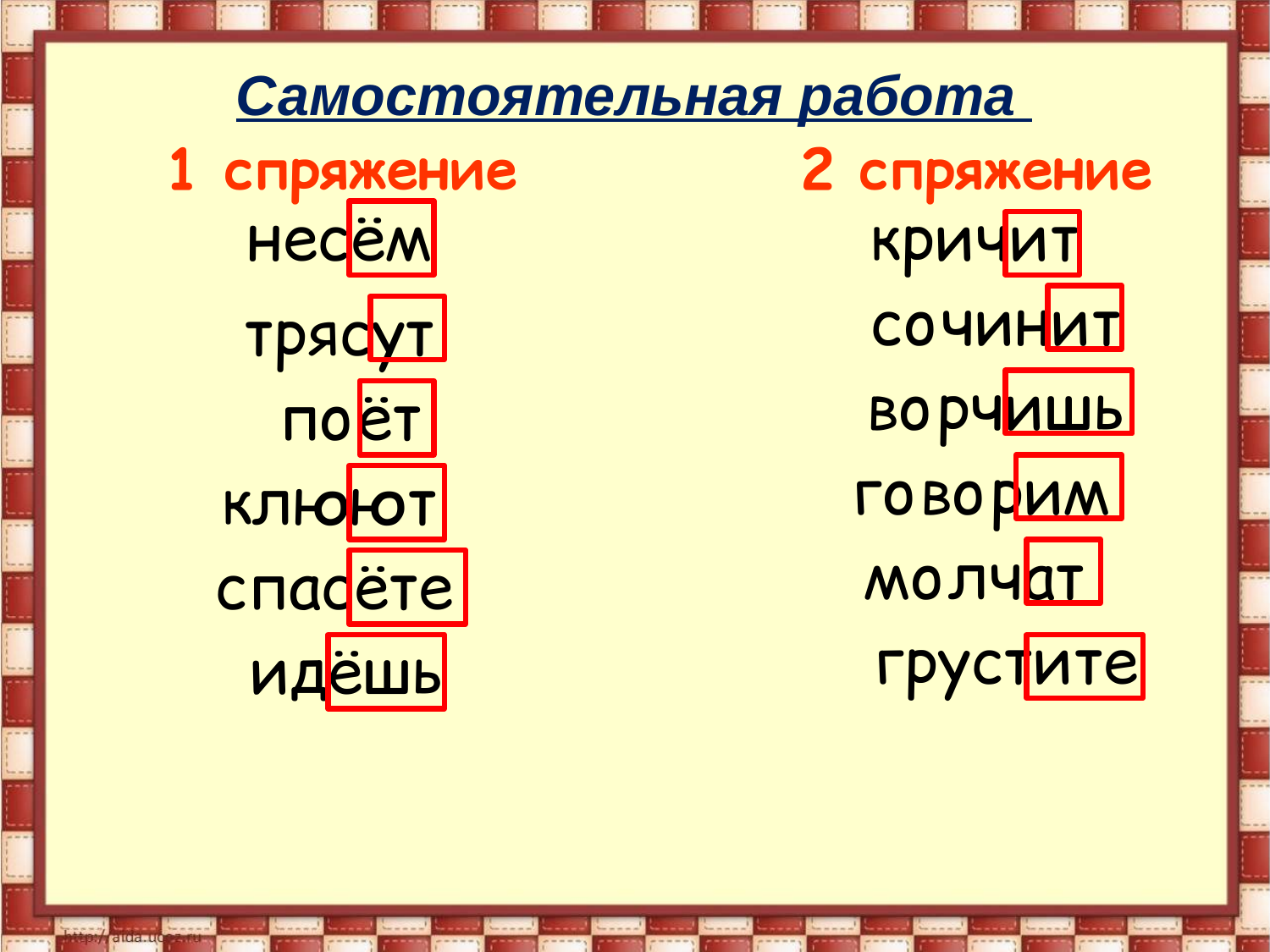

Самостоятельная работа
1 спряжение
2 спряжение
несём
кричит

сочинит
трясут

ворчишь
поёт

говорим
клюют

молчат
спасёте

грустите
идёшь